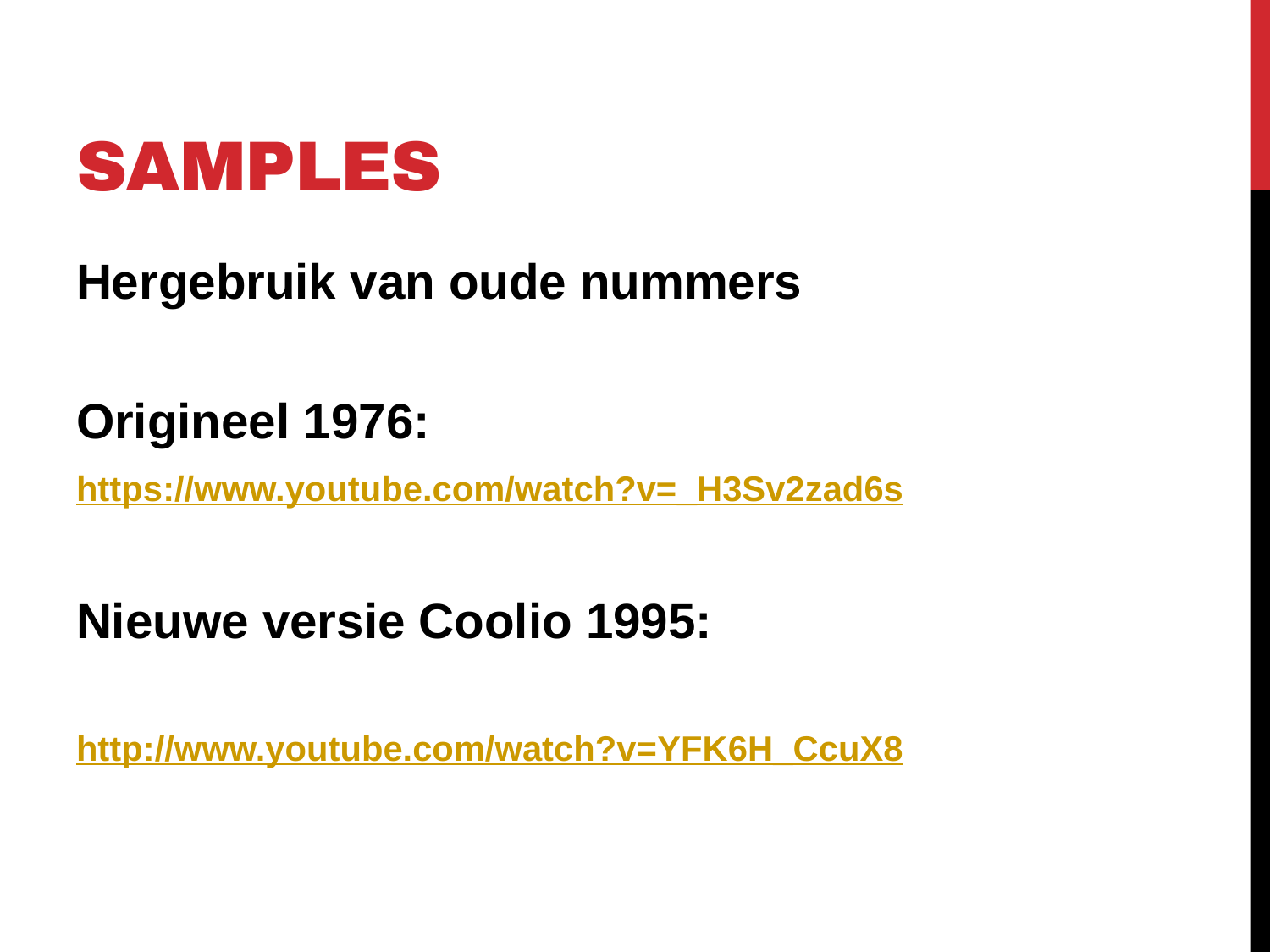

# Samples
Hergebruik van oude nummers

Origineel 1976:
https://www.youtube.com/watch?v=_H3Sv2zad6s

Nieuwe versie Coolio 1995:

http://www.youtube.com/watch?v=YFK6H_CcuX8